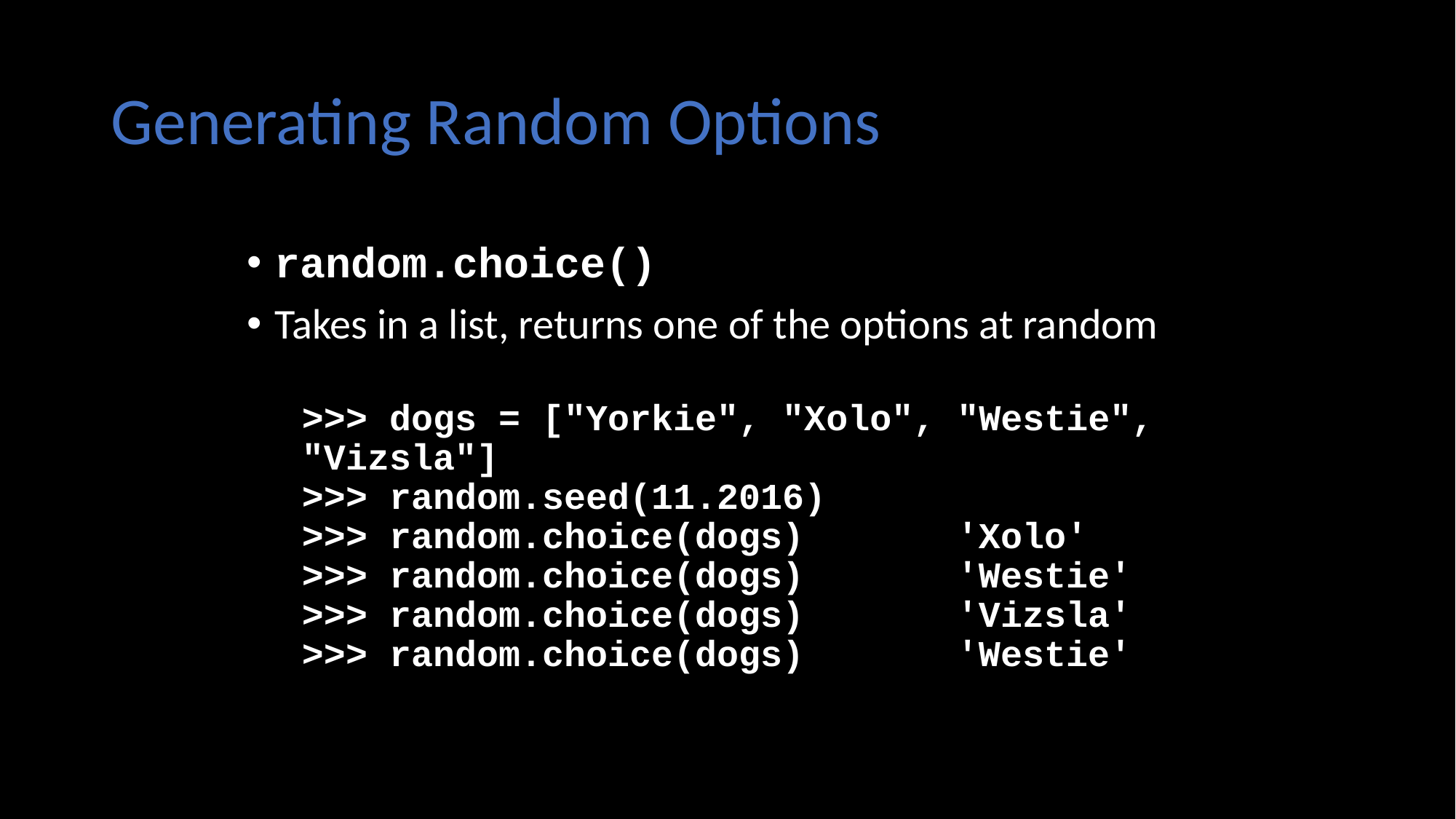

# Generating Random Options
random.choice()
Takes in a list, returns one of the options at random

>>> dogs = ["Yorkie", "Xolo", "Westie", "Vizsla"]
>>> random.seed(11.2016)
>>> random.choice(dogs)		'Xolo'
>>> random.choice(dogs)		'Westie'
>>> random.choice(dogs)		'Vizsla'
>>> random.choice(dogs)		'Westie'